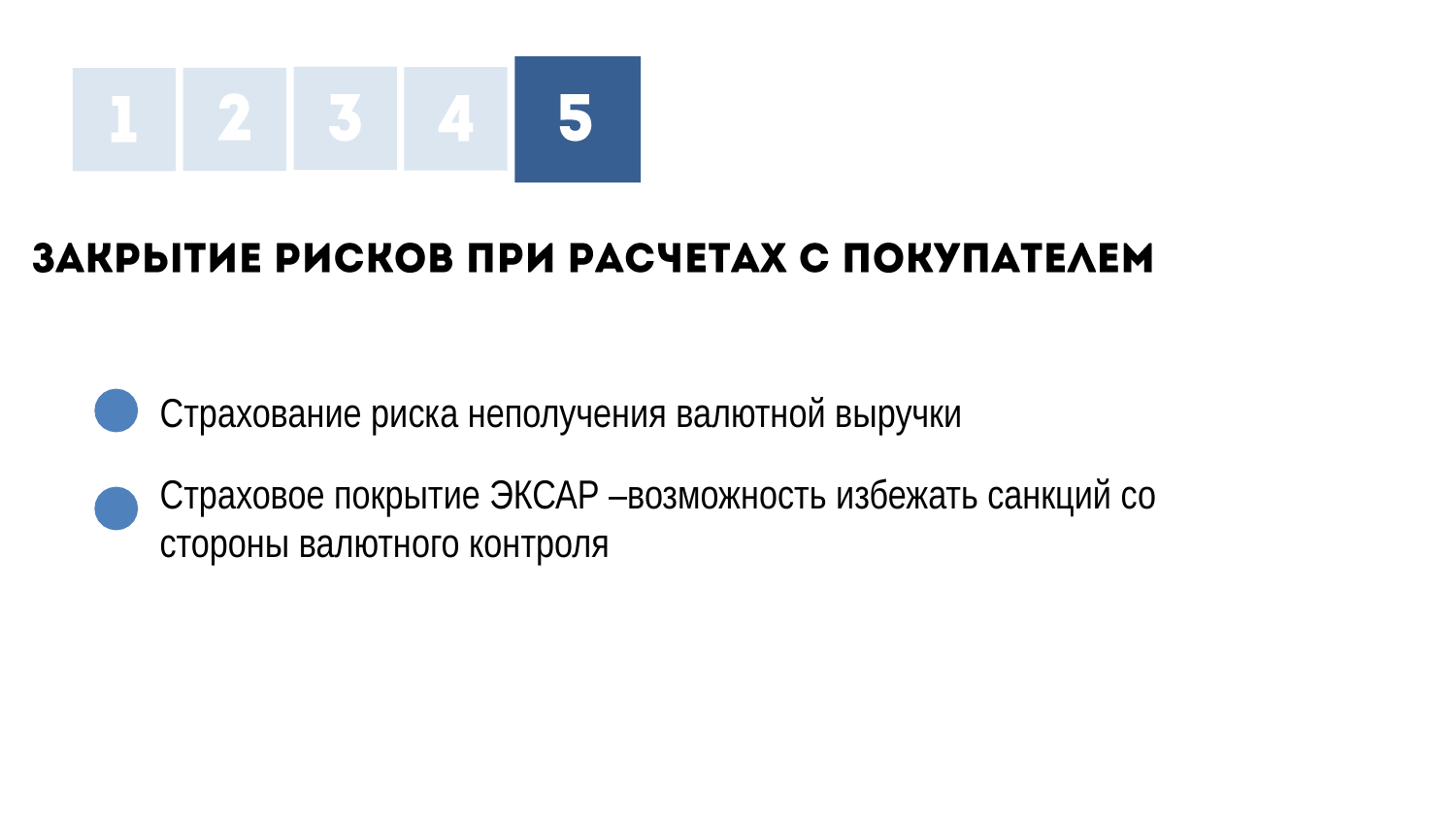

Страхование риска неполучения валютной выручки
Страховое покрытие ЭКСАР –возможность избежать санкций со  стороны валютного контроля